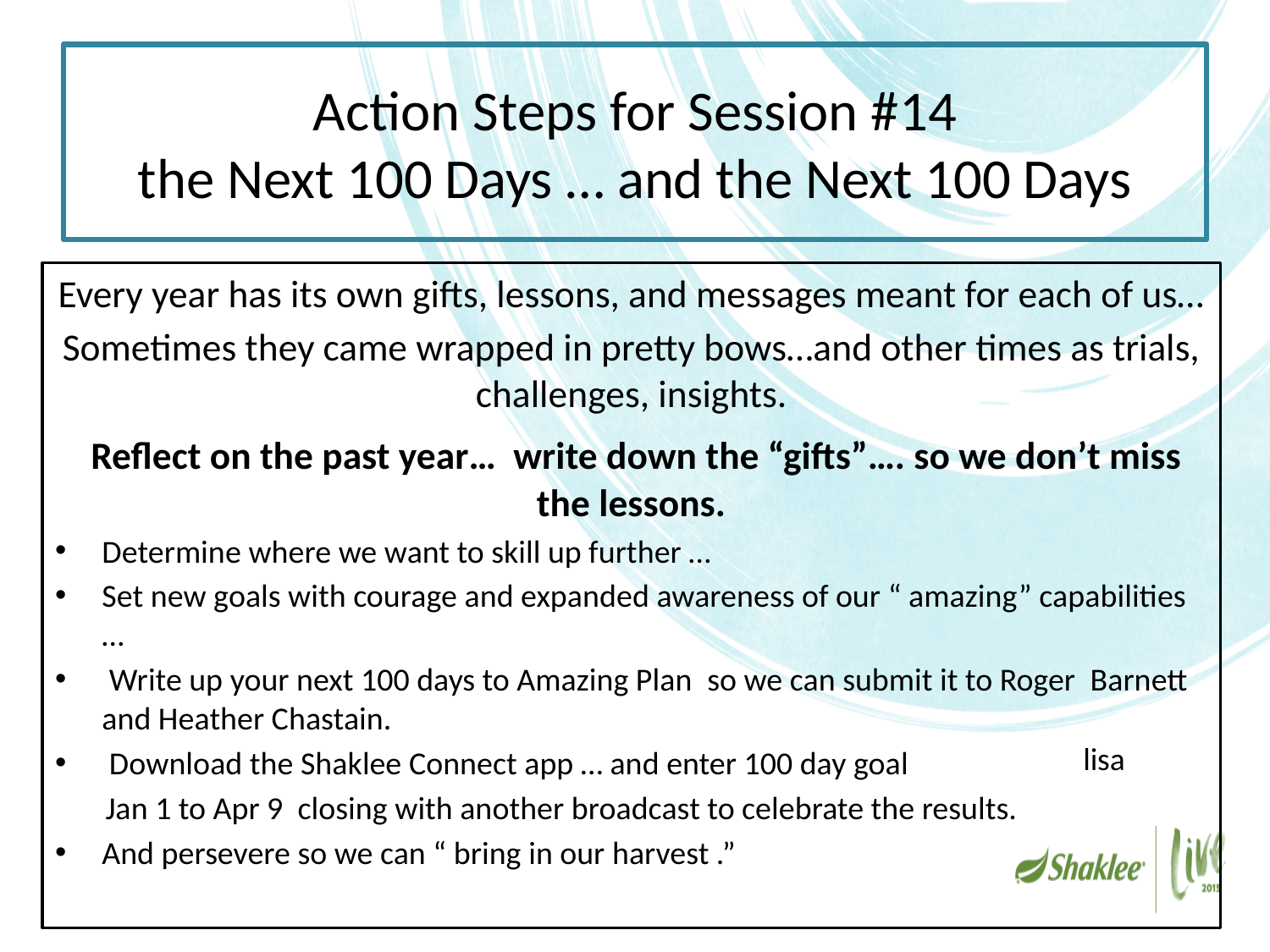

# Action Steps for Session #14 the Next 100 Days … and the Next 100 Days
Every year has its own gifts, lessons, and messages meant for each of us…
Sometimes they came wrapped in pretty bows…and other times as trials, challenges, insights.
 Reflect on the past year…  write down the “gifts”…. so we don’t miss the lessons.
Determine where we want to skill up further …
Set new goals with courage and expanded awareness of our “ amazing” capabilities …
 Write up your next 100 days to Amazing Plan  so we can submit it to Roger  Barnett and Heather Chastain.
 Download the Shaklee Connect app … and enter 100 day goal
       Jan 1 to Apr 9  closing with another broadcast to celebrate the results.
And persevere so we can “ bring in our harvest .”

lisa